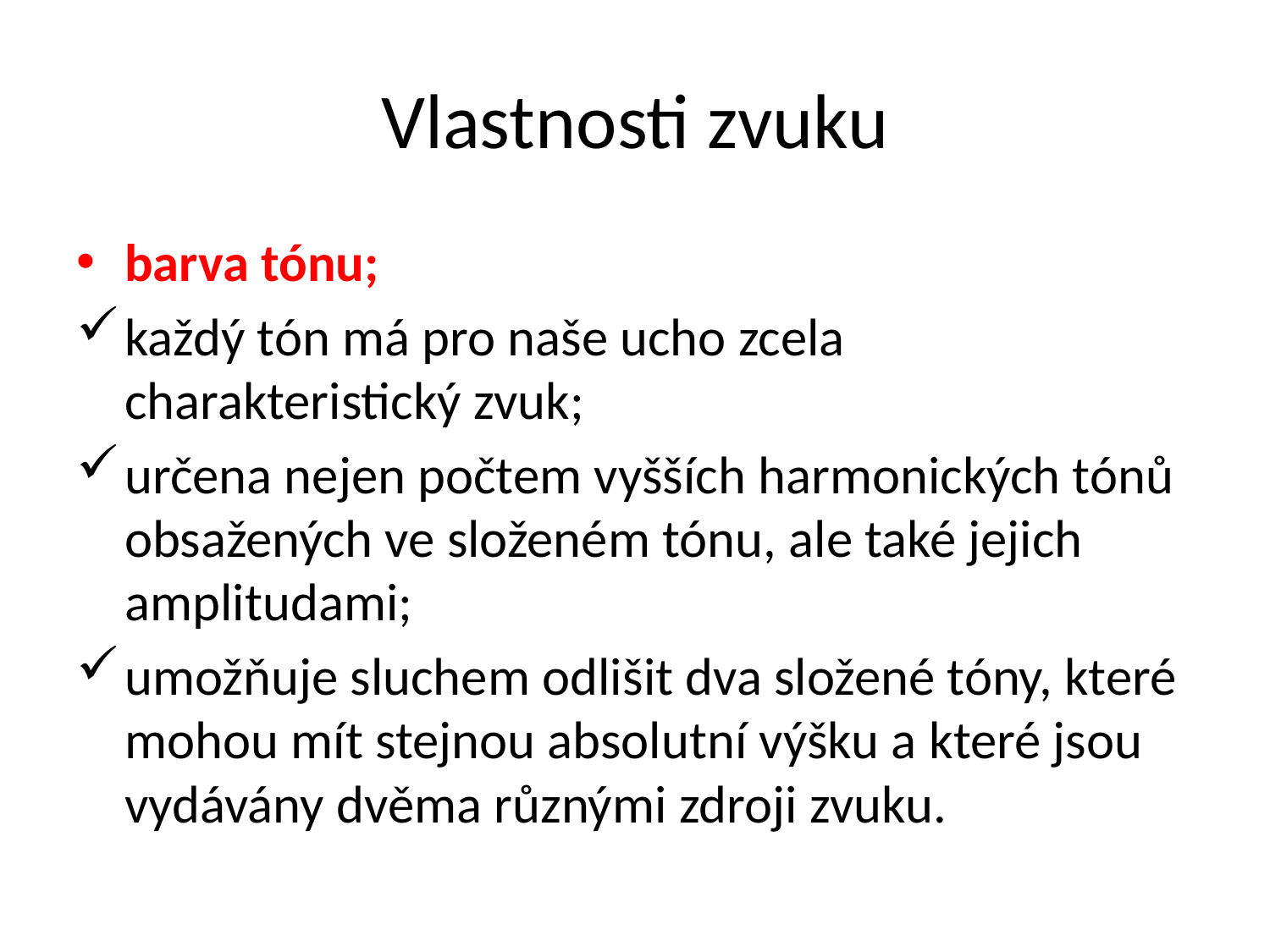

# Vlastnosti zvuku
barva tónu;
každý tón má pro naše ucho zcela charakteristický zvuk;
určena nejen počtem vyšších harmonických tónů obsažených ve složeném tónu, ale také jejich amplitudami;
umožňuje sluchem odlišit dva složené tóny, které mohou mít stejnou absolutní výšku a které jsou vydávány dvěma různými zdroji zvuku.